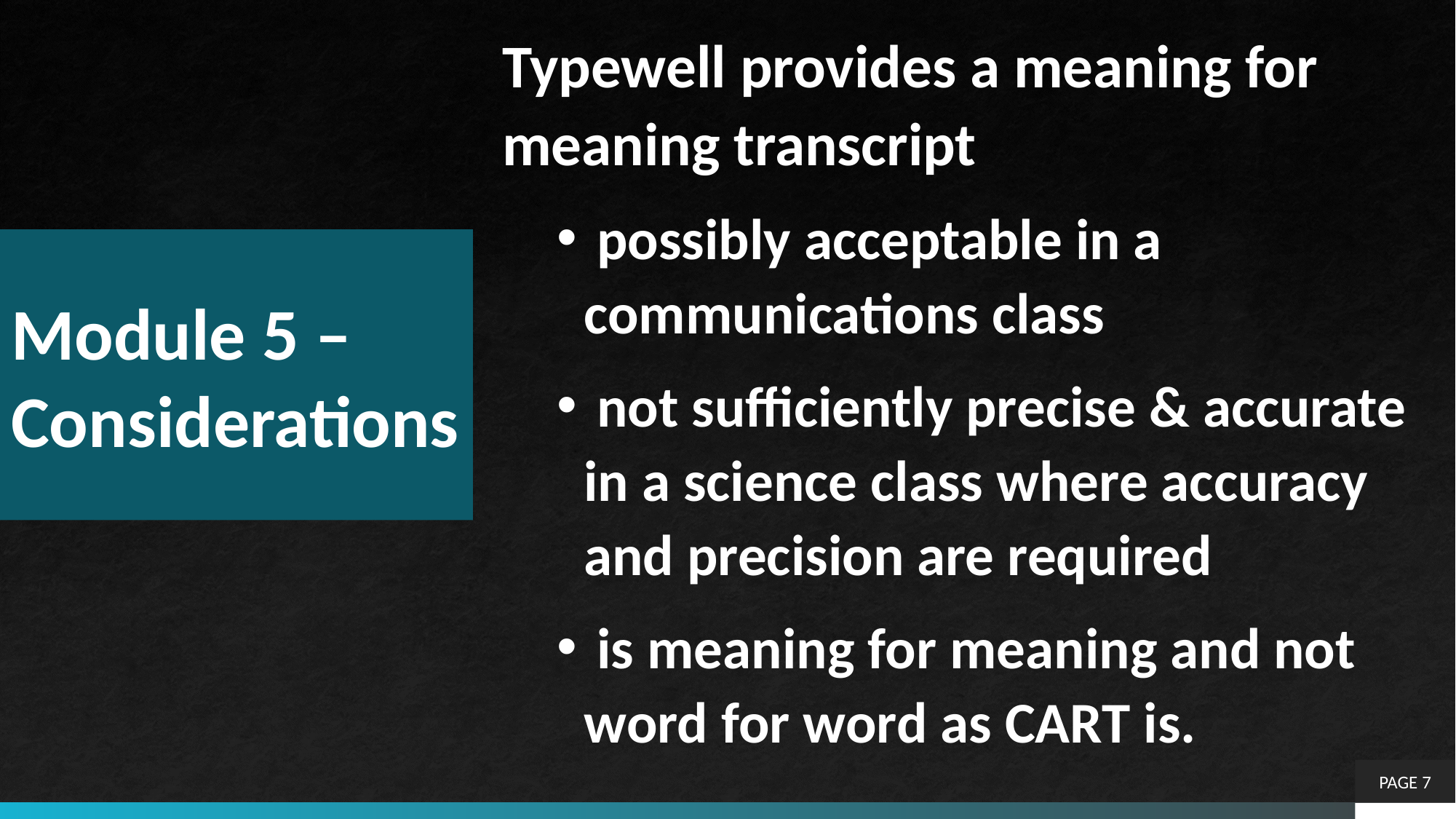

Typewell provides a meaning for meaning transcript
 possibly acceptable in a  communications class
 not sufficiently precise & accurate in a science class where accuracy and precision are required
 is meaning for meaning and not word for word as CART is.
# Module 5 – Considerations
PAGE 7